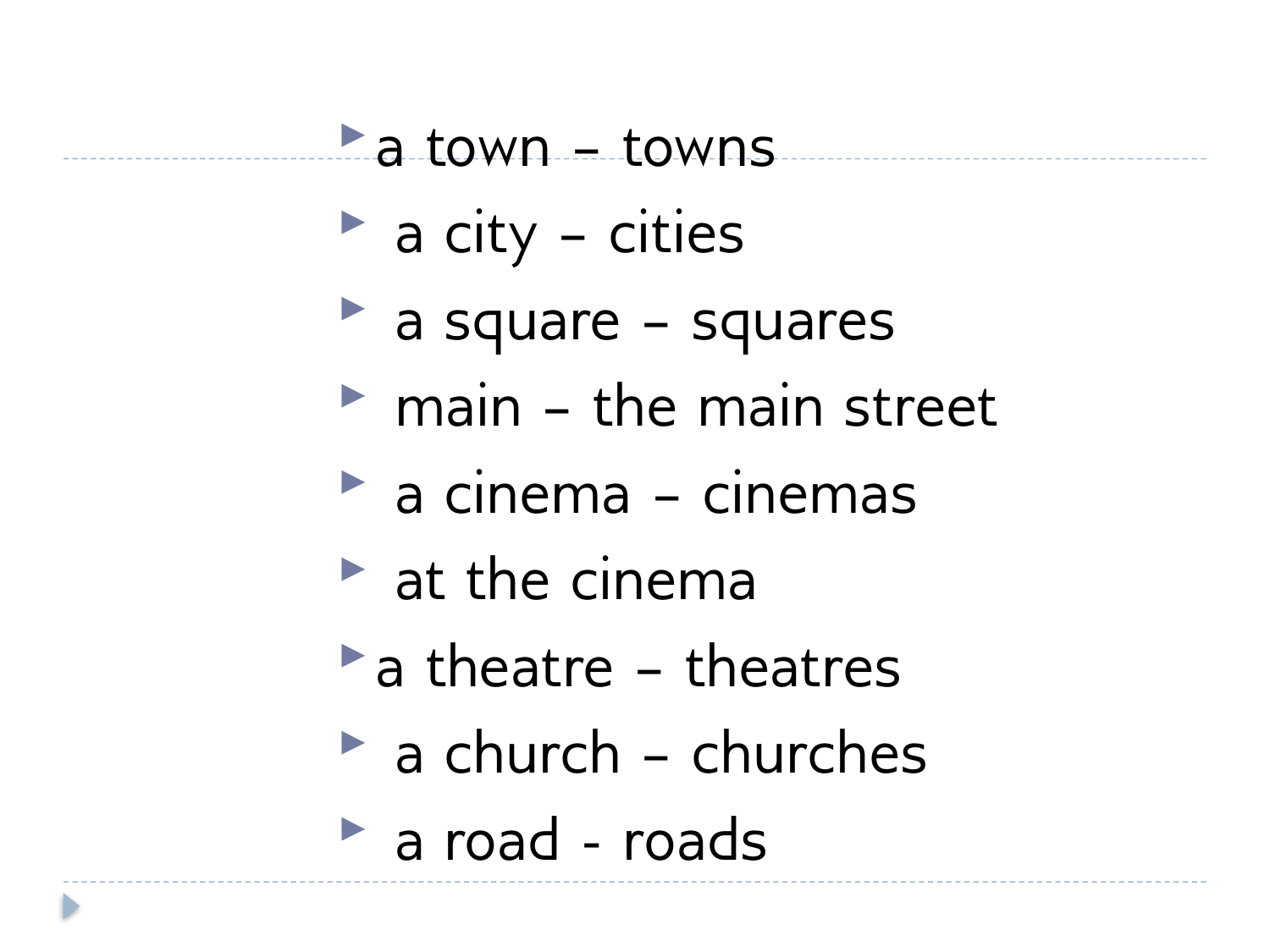

a town – towns
 a city – cities
 a square – squares
 main – the main street
 a cinema – cinemas
 at the cinema
a theatre – theatres
 a church – churches
 a road - roads